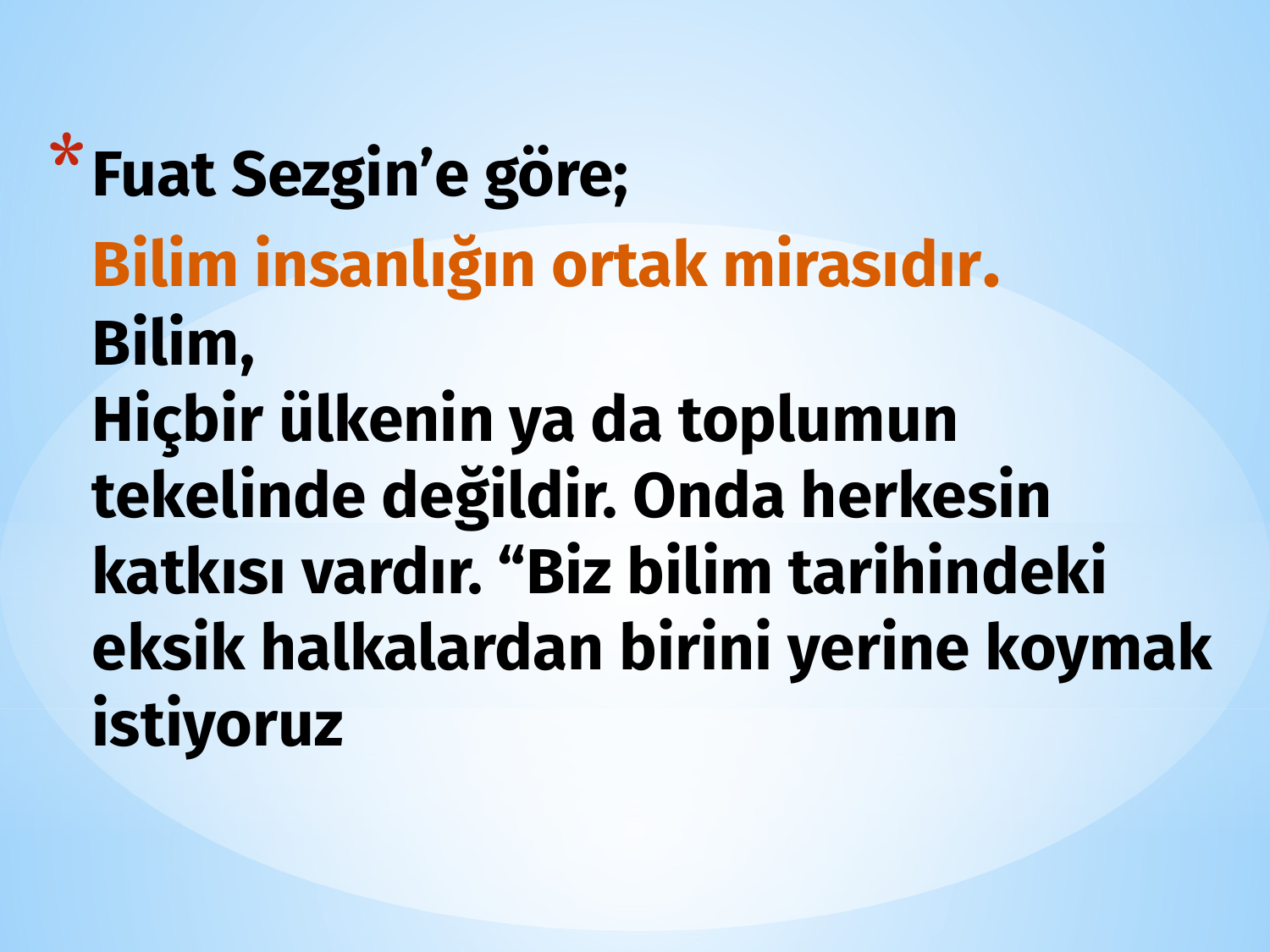

# Fuat Sezgin’e göre; Bilim insanlığın ortak mirasıdır. Bilim, Hiçbir ülkenin ya da toplumun tekelinde değildir. Onda herkesin katkısı vardır. “Biz bilim tarihindeki eksik halkalardan birini yerine koymak istiyoruz